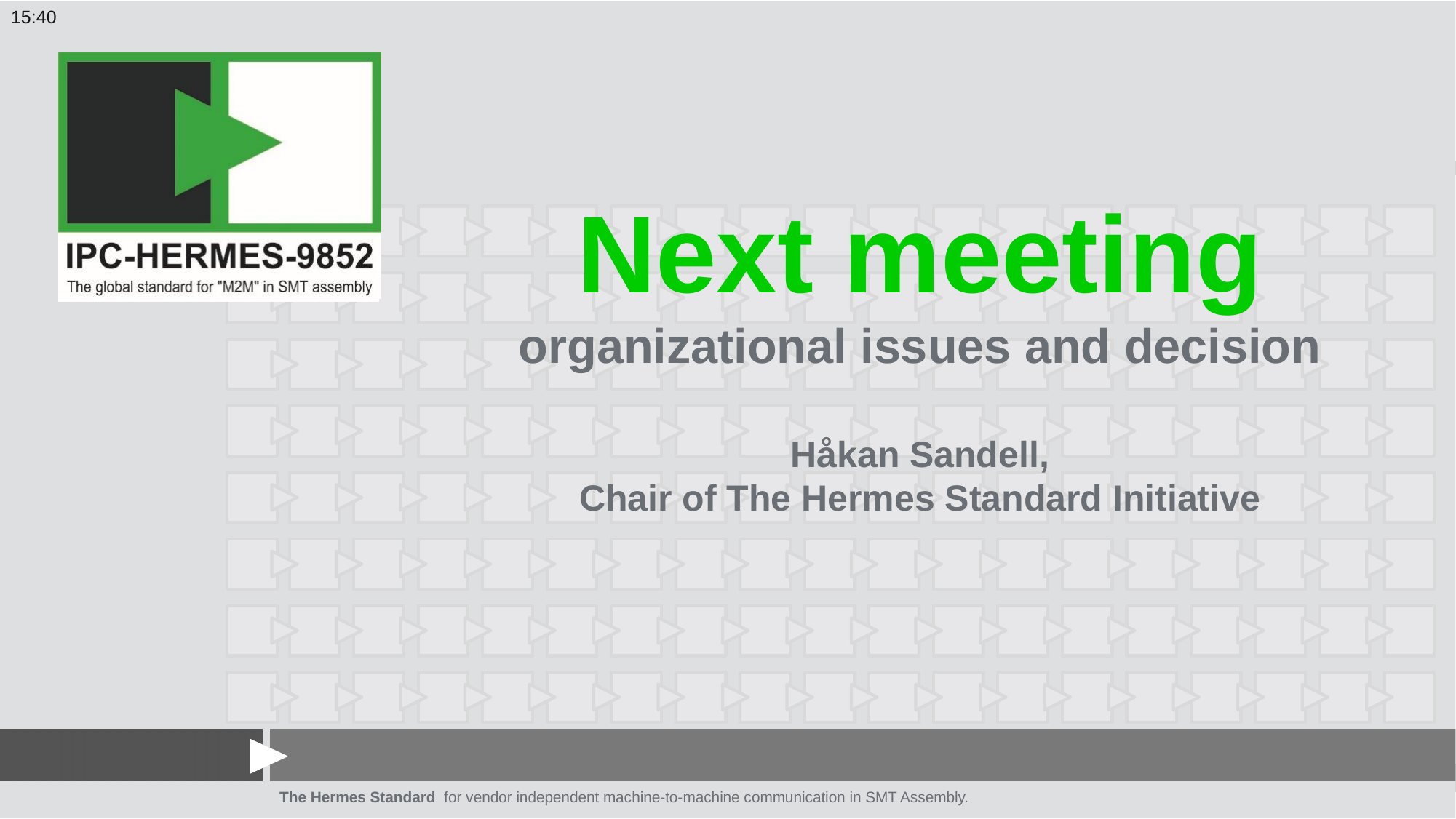

15:40
# Next meeting organizational issues and decision Håkan Sandell, Chair of The Hermes Standard Initiative